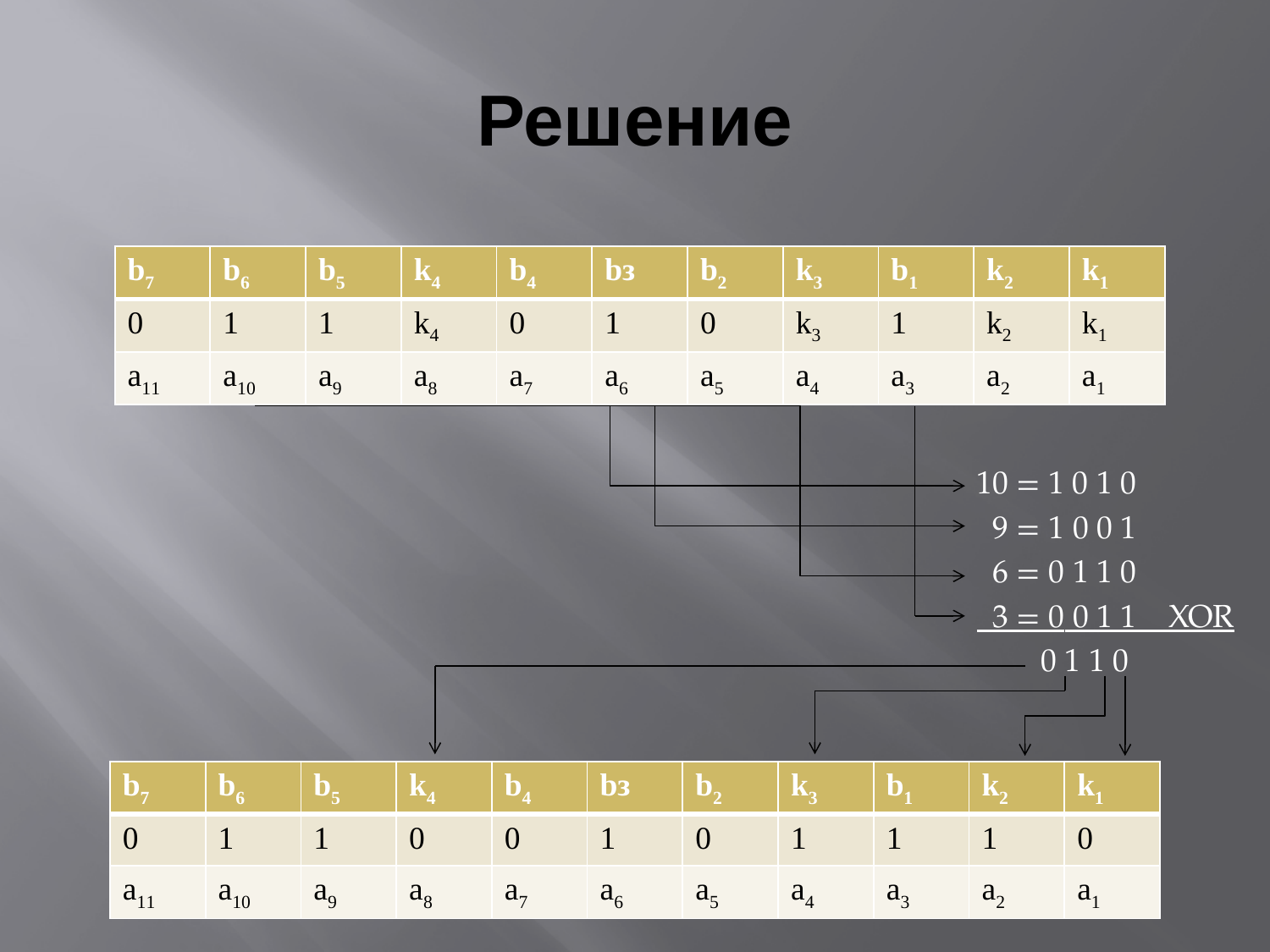

# Решение
| b7 | b6 | b5 | k4 | b4 | bз | b2 | k3 | b1 | k2 | k1 |
| --- | --- | --- | --- | --- | --- | --- | --- | --- | --- | --- |
| 0 | 1 | 1 | k4 | 0 | 1 | 0 | k3 | 1 | k2 | k1 |
| a11 | a10 | а9 | а8 | а7 | а6 | а5 | а4 | а3 | а2 | а1 |
10 = 1 0 1 0
  9 = 1 0 0 1
  6 = 0 1 1 0
  3 = 0 0 1 1    XOR
        0 1 1 0
| b7 | b6 | b5 | k4 | b4 | bз | b2 | k3 | b1 | k2 | k1 |
| --- | --- | --- | --- | --- | --- | --- | --- | --- | --- | --- |
| 0 | 1 | 1 | 0 | 0 | 1 | 0 | 1 | 1 | 1 | 0 |
| a11 | a10 | а9 | а8 | а7 | а6 | а5 | а4 | а3 | а2 | а1 |